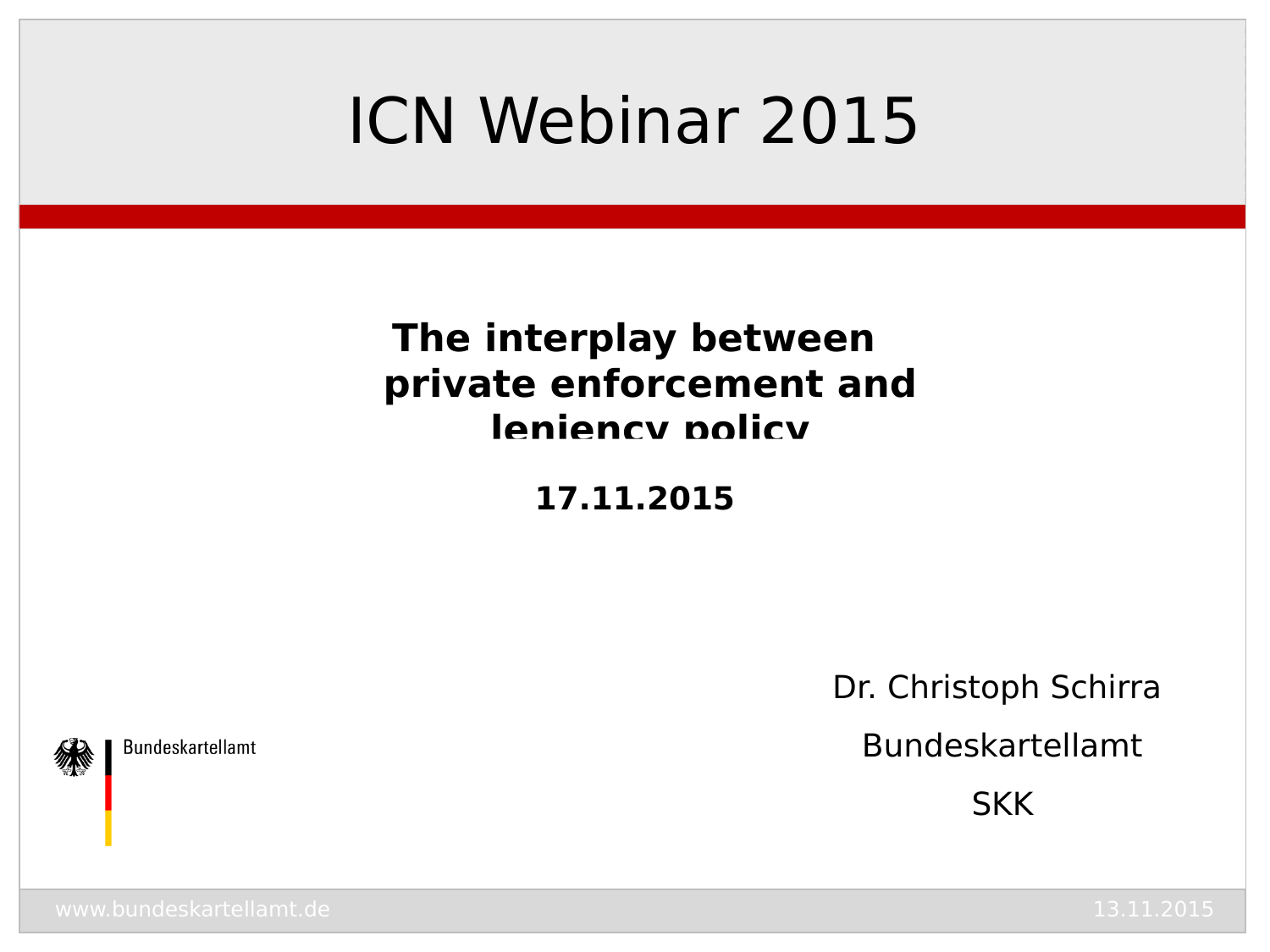

# ICN Webinar 2015
The interplay between private enforcement and leniency policy
17.11.2015
Dr. Christoph Schirra
Bundeskartellamt
SKK
13.11.2015
www.bundeskartellamt.de